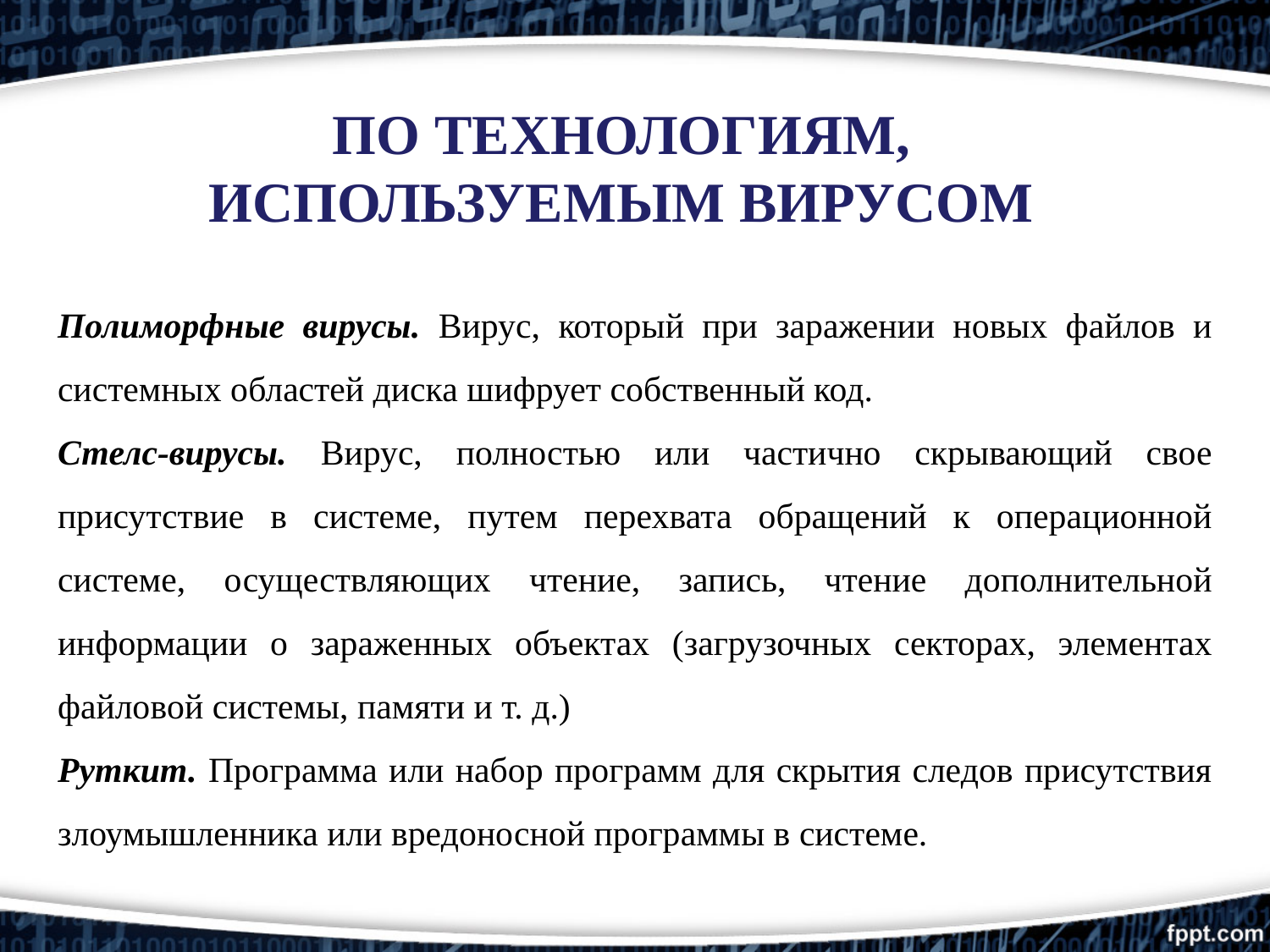

# ПО ТЕХНОЛОГИЯМ, ИСПОЛЬЗУЕМЫМ ВИРУСОМ
Полиморфные вирусы. Вирус, который при заражении новых файлов и системных областей диска шифрует собственный код.
Стелс-вирусы. Вирус, полностью или частично скрывающий свое присутствие в системе, путем перехвата обращений к операционной системе, осуществляющих чтение, запись, чтение дополнительной информации о зараженных объектах (загрузочных секторах, элементах файловой системы, памяти и т. д.)
Руткит. Программа или набор программ для скрытия следов присутствия злоумышленника или вредоносной программы в системе.